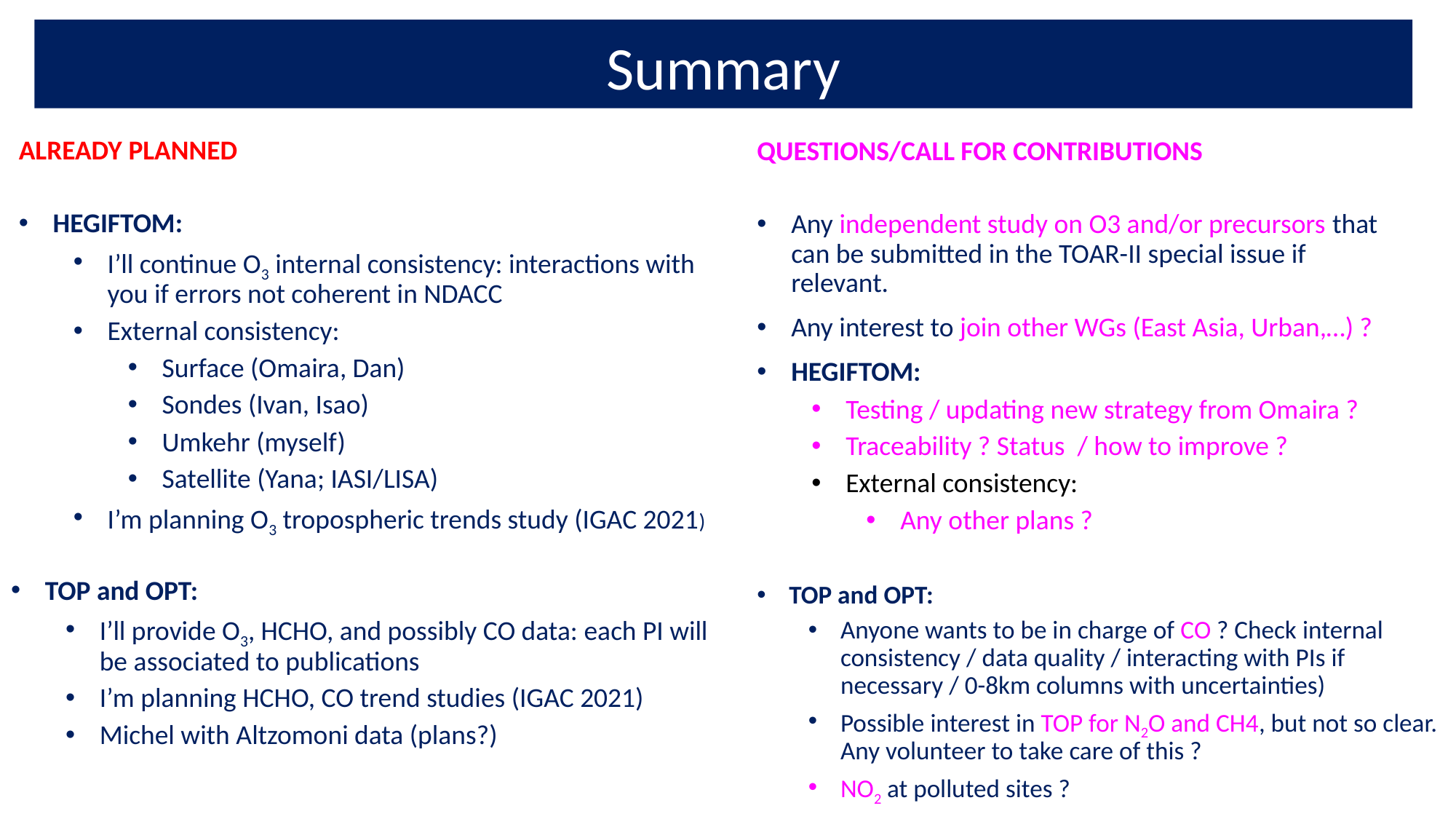

# Summary
ALREADY PLANNED

HEGIFTOM:
I’ll continue O3 internal consistency: interactions with you if errors not coherent in NDACC
External consistency:
Surface (Omaira, Dan)
Sondes (Ivan, Isao)
Umkehr (myself)
Satellite (Yana; IASI/LISA)
I’m planning O3 tropospheric trends study (IGAC 2021)

QUESTIONS/CALL FOR CONTRIBUTIONS

Any independent study on O3 and/or precursors that can be submitted in the TOAR-II special issue if relevant.
Any interest to join other WGs (East Asia, Urban,…) ?
HEGIFTOM:
Testing / updating new strategy from Omaira ?
Traceability ? Status  / how to improve ?
External consistency:
Any other plans ?

TOP and OPT:
I’ll provide O3, HCHO, and possibly CO data: each PI will be associated to publications
I’m planning HCHO, CO trend studies (IGAC 2021)
Michel with Altzomoni data (plans?)
TOP and OPT:
Anyone wants to be in charge of CO ? Check internal consistency / data quality / interacting with PIs if necessary / 0-8km columns with uncertainties)
Possible interest in TOP for N2O and CH4, but not so clear. Any volunteer to take care of this ?
NO2 at polluted sites ?